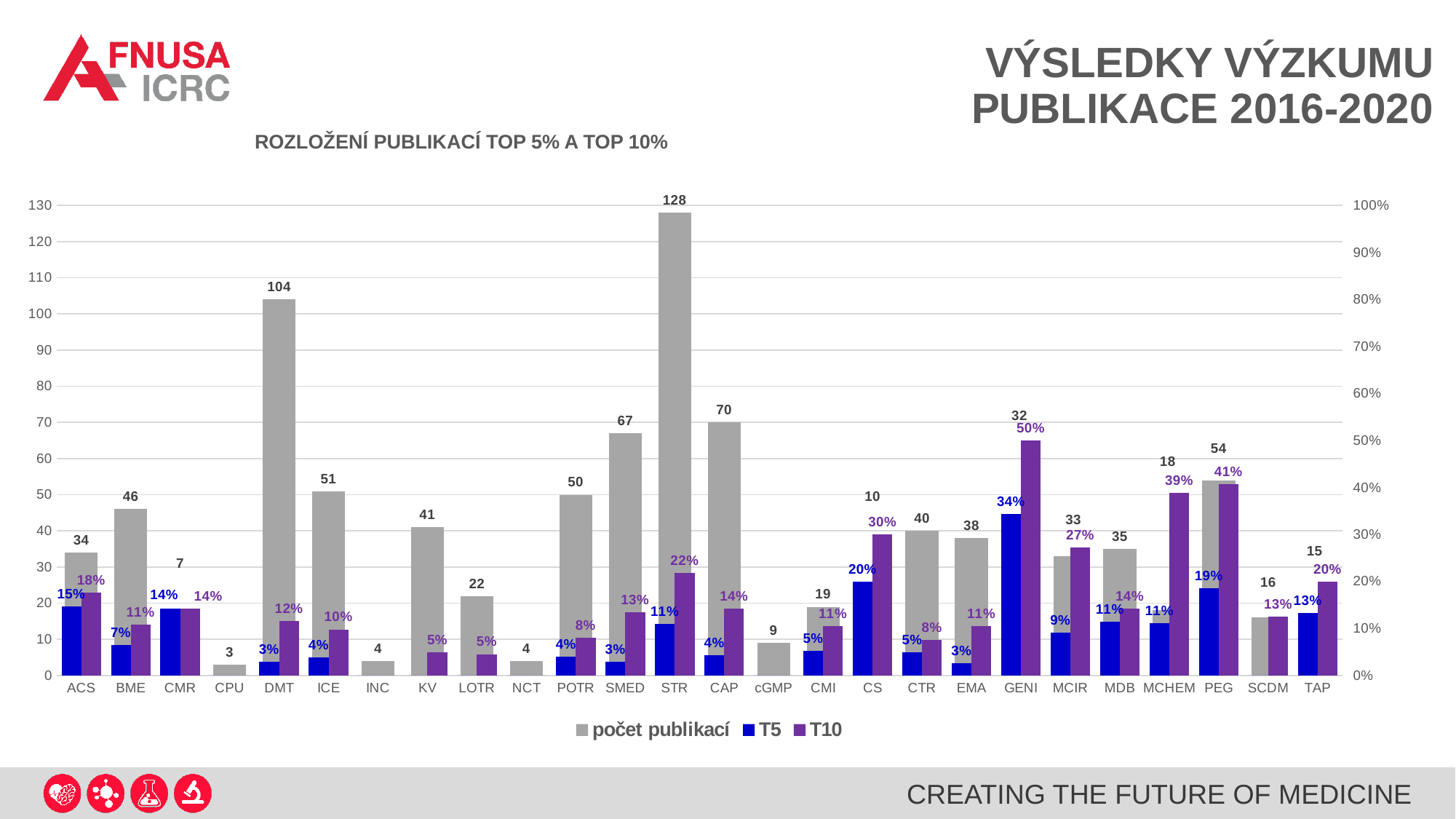

# VÝSLEDKY VÝZKUMU PUBLIKACE 2016-2020
ROZLOŽENÍ PUBLIKACÍ TOP 5% A TOP 10%

### Chart

| Category | počet publikací | T5 | T10 |
|---|---|---|---|
| ACS | 34.0 | 0.14705882352941177 | 0.17647058823529413 |
| BME | 46.0 | 0.06521739130434782 | 0.10869565217391304 |
| CMR | 7.0 | 0.14285714285714285 | 0.14285714285714285 |
| CPU | 3.0 | 0.0 | 0.0 |
| DMT | 104.0 | 0.028846153846153848 | 0.11538461538461539 |
| ICE | 51.0 | 0.0392156862745098 | 0.09803921568627451 |
| INC | 4.0 | 0.0 | 0.0 |
| KV | 41.0 | 0.0 | 0.04878048780487805 |
| LOTR | 22.0 | 0.0 | 0.045454545454545456 |
| NCT | 4.0 | 0.0 | 0.0 |
| POTR | 50.0 | 0.04 | 0.08 |
| SMED | 67.0 | 0.029850746268656716 | 0.13432835820895522 |
| STR | 128.0 | 0.109375 | 0.21875 |
| CAP | 70.0 | 0.04285714285714286 | 0.14285714285714285 |
| cGMP | 9.0 | 0.0 | 0.0 |
| CMI | 19.0 | 0.05263157894736842 | 0.10526315789473684 |
| CS | 10.0 | 0.2 | 0.3 |
| CTR | 40.0 | 0.05 | 0.075 |
| EMA | 38.0 | 0.02631578947368421 | 0.10526315789473684 |
| GENI | 32.0 | 0.34375 | 0.5 |
| MCIR | 33.0 | 0.09090909090909091 | 0.2727272727272727 |
| MDB | 35.0 | 0.11428571428571428 | 0.14285714285714285 |
| MCHEM | 18.0 | 0.1111111111111111 | 0.3888888888888889 |
| PEG | 54.0 | 0.18518518518518517 | 0.4074074074074074 |
| SCDM | 16.0 | 0.0 | 0.125 |
| TAP | 15.0 | 0.13333333333333333 | 0.2 |